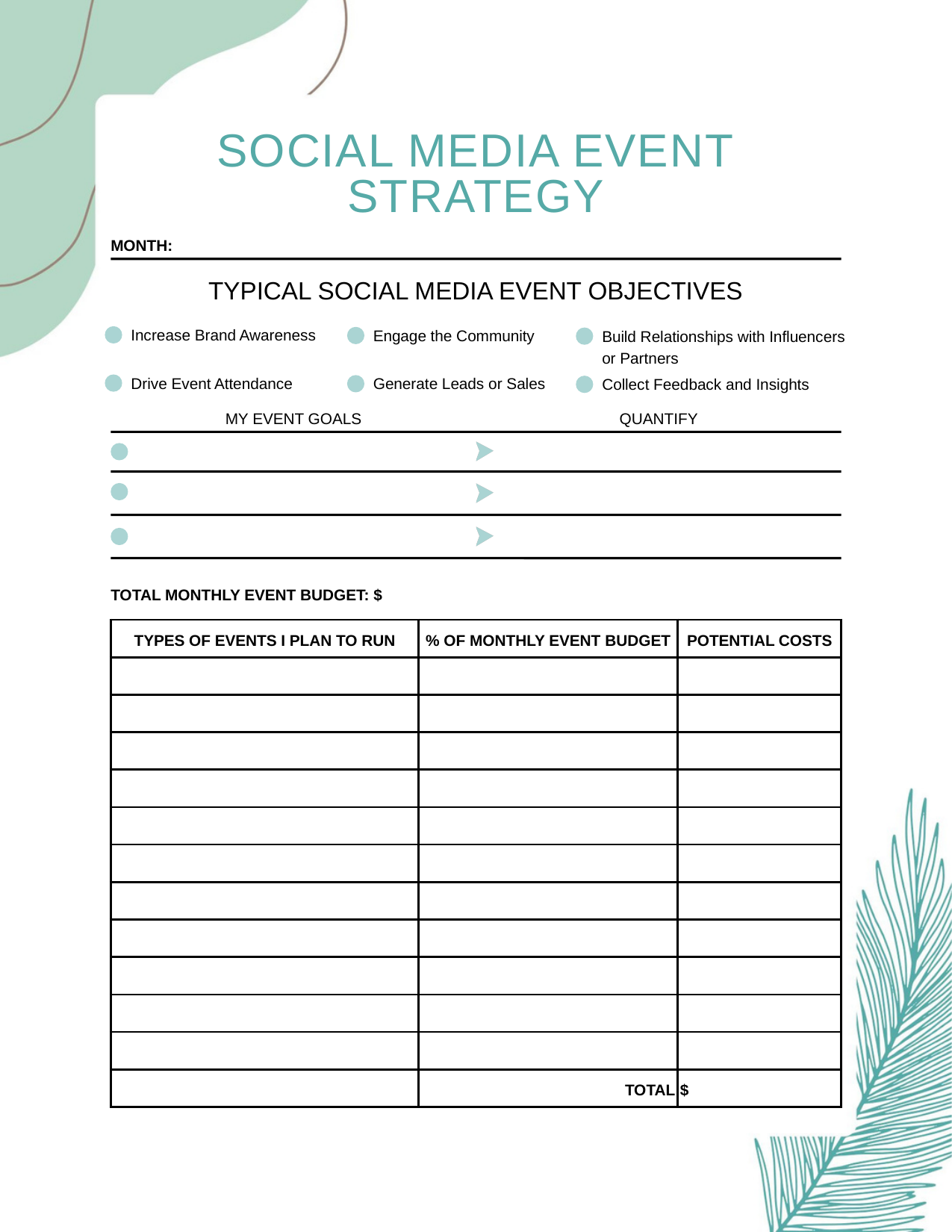

SOCIAL MEDIA EVENT STRATEGY
MONTH:

TYPICAL SOCIAL MEDIA EVENT OBJECTIVES
Increase Brand Awareness
Engage the Community
Build Relationships with Influencers or Partners

Drive Event Attendance
Generate Leads or Sales
Collect Feedback and Insights

MY EVENT GOALS
QUANTIFY

TOTAL MONTHLY EVENT BUDGET: $
| TYPES OF EVENTS I PLAN TO RUN | % OF MONTHLY EVENT BUDGET | POTENTIAL COSTS |
| --- | --- | --- |
|  |  |  |
|  |  |  |
|  |  |  |
|  |  |  |
|  |  |  |
|  |  |  |
|  |  |  |
|  |  |  |
|  |  |  |
|  |  |  |
|  |  |  |
|  | TOTAL | $ |